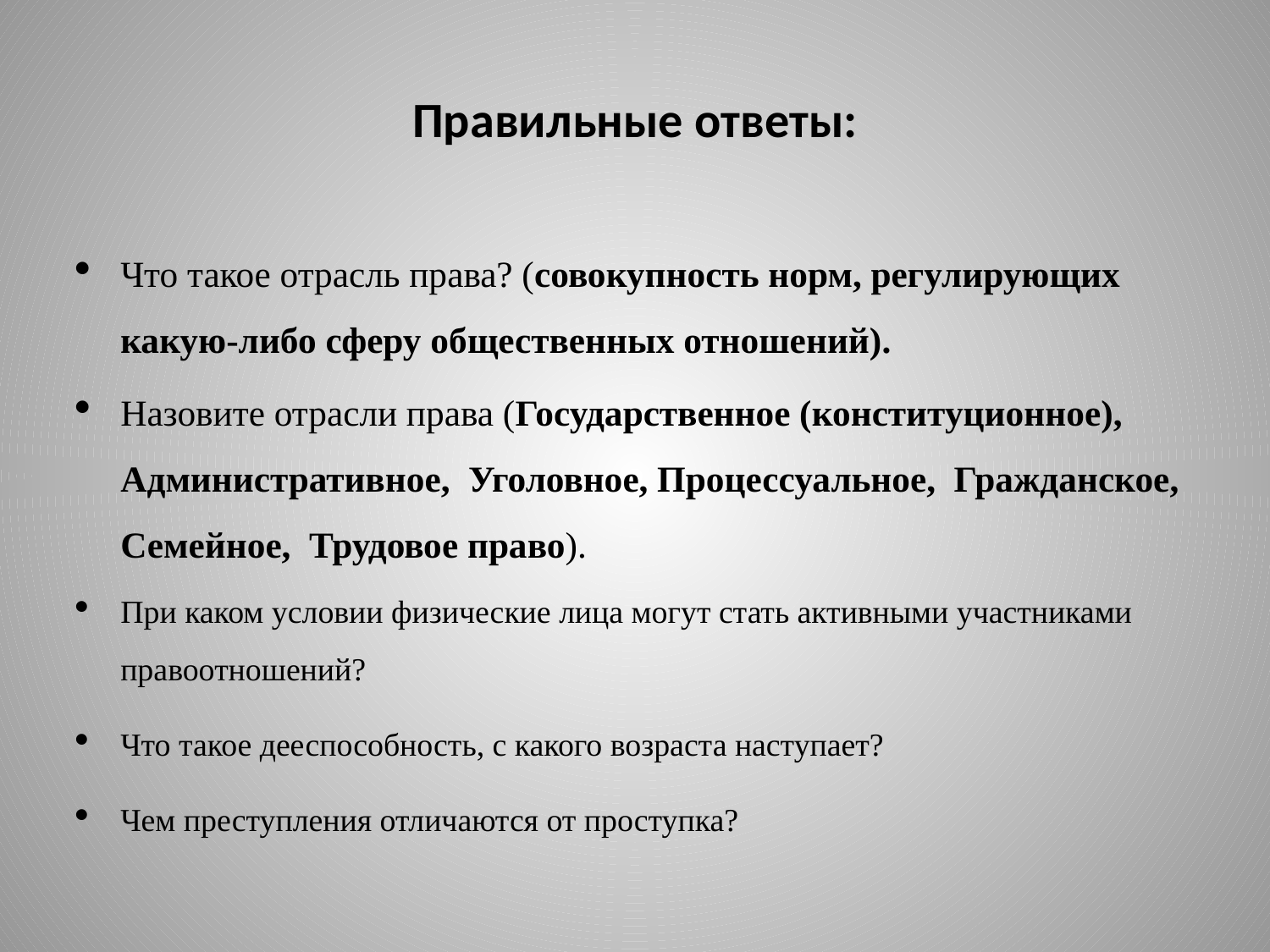

# Правильные ответы:
Что такое отрасль права? (совокупность норм, регулирующих какую-либо сферу общественных отношений).
Назовите отрасли права (Государственное (конституционное),  Административное,  Уголовное, Процессуальное,  Гражданское, Семейное,  Трудовое право).
При каком условии физические лица могут стать активными участниками правоотношений?
Что такое дееспособность, с какого возраста наступает?
Чем преступления отличаются от проступка?